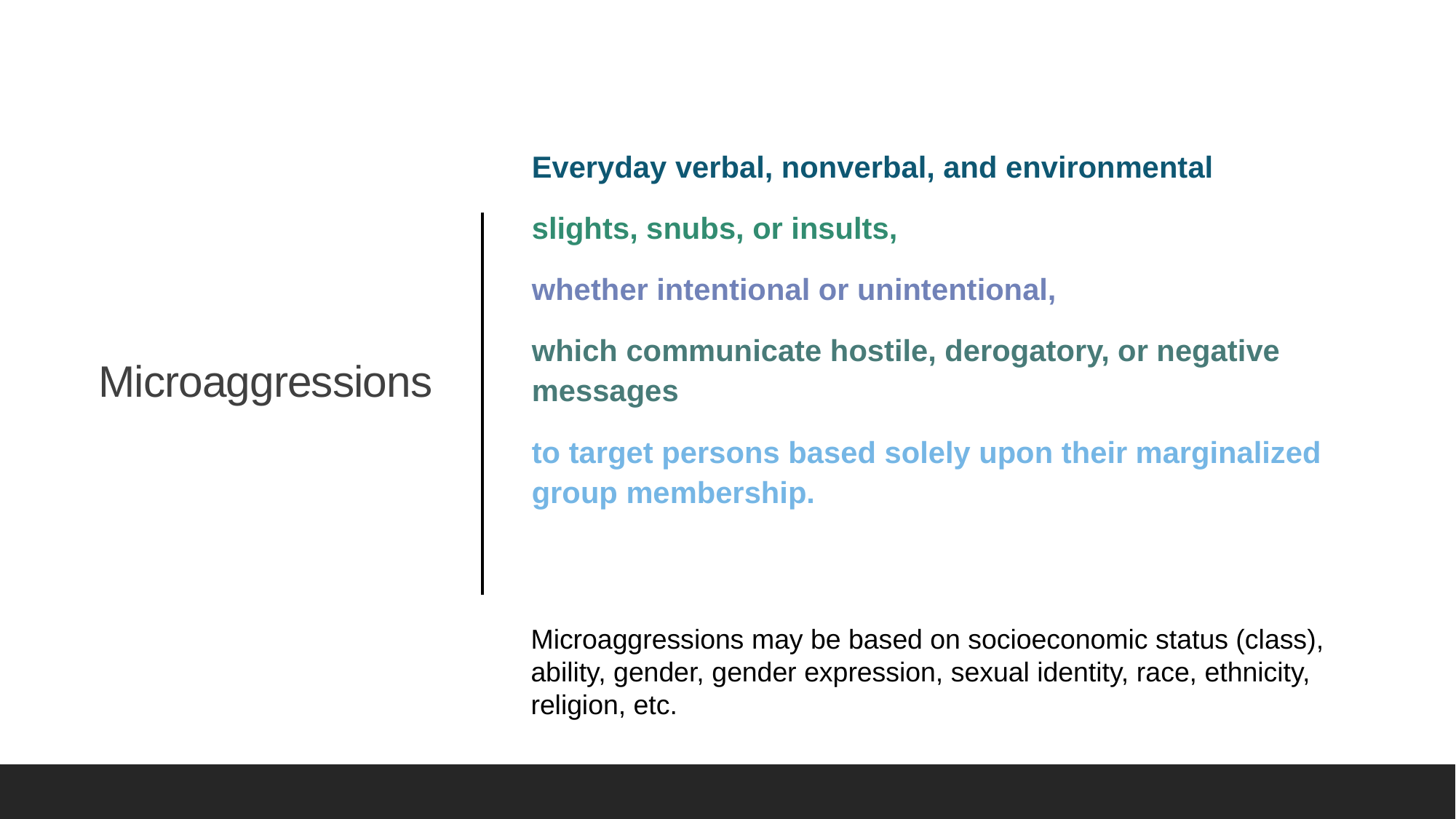

Everyday verbal, nonverbal, and environmental
slights, snubs, or insults,
whether intentional or unintentional,
which communicate hostile, derogatory, or negative messages
to target persons based solely upon their marginalized group membership.
# Microaggressions
Microaggressions may be based on socioeconomic status (class), ability, gender, gender expression, sexual identity, race, ethnicity, religion, etc.